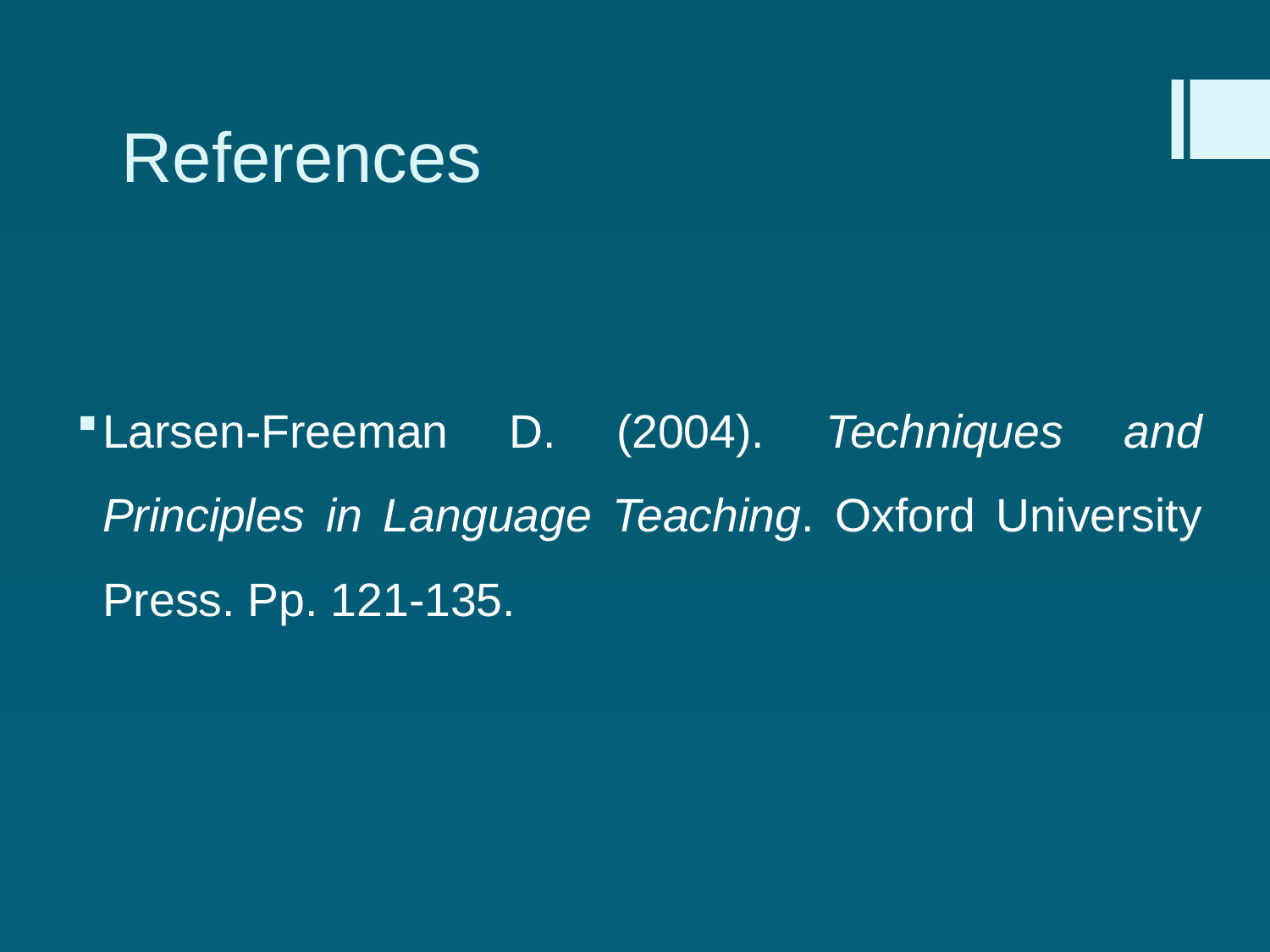

# References
Larsen-Freeman D. (2004). Techniques and Principles in Language Teaching. Oxford University Press. Pp. 121-135.